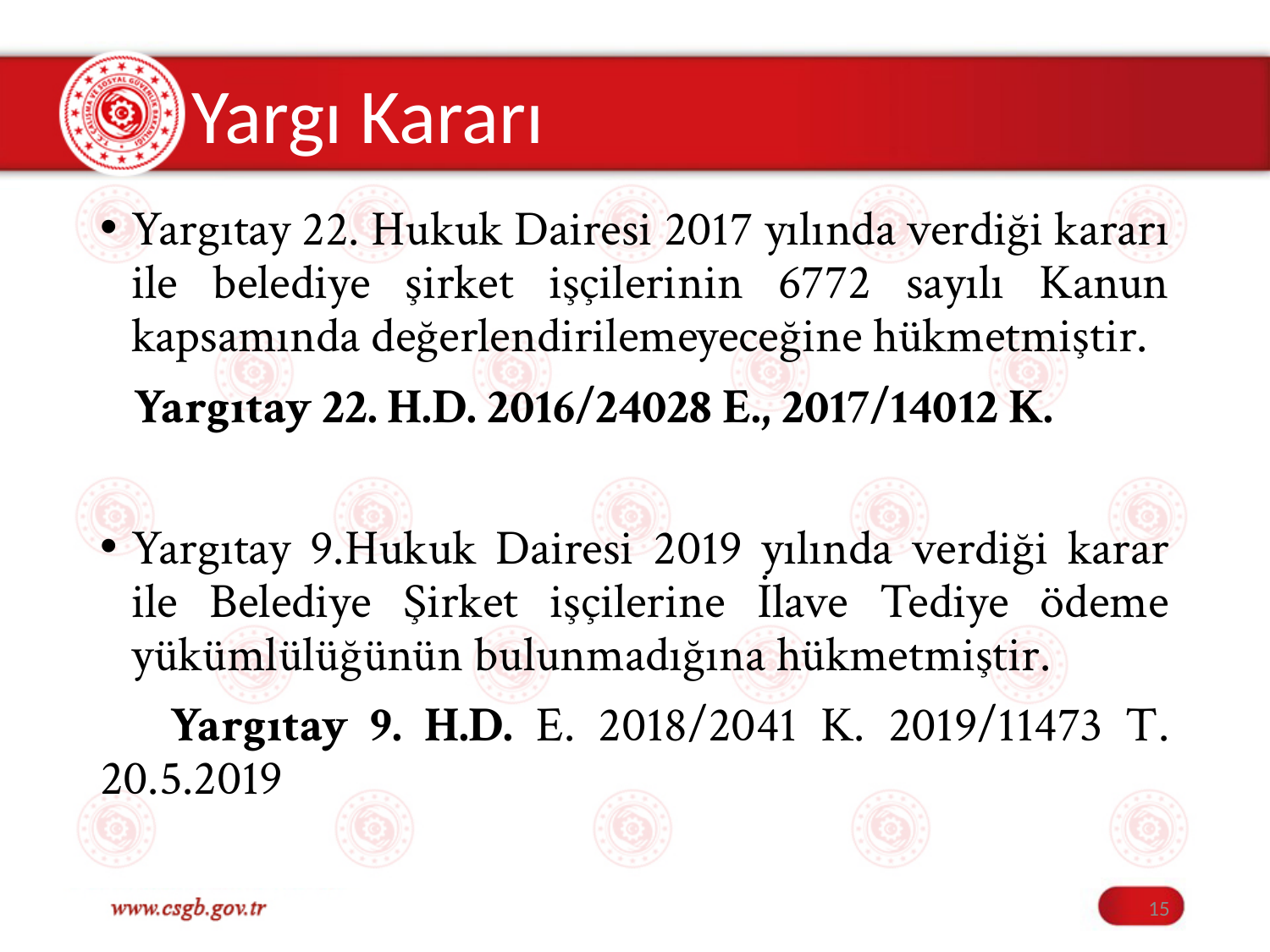

# Yargı Kararı
Yargıtay 22. Hukuk Dairesi 2017 yılında verdiği kararı ile belediye şirket işçilerinin 6772 sayılı Kanun kapsamında değerlendirilemeyeceğine hükmetmiştir.
   Yargıtay 22. H.D. 2016/24028 E., 2017/14012 K.

Yargıtay 9.Hukuk Dairesi 2019 yılında verdiği karar ile Belediye Şirket işçilerine İlave Tediye ödeme yükümlülüğünün bulunmadığına hükmetmiştir.
   Yargıtay 9. H.D. E. 2018/2041 K. 2019/11473 T. 20.5.2019
15